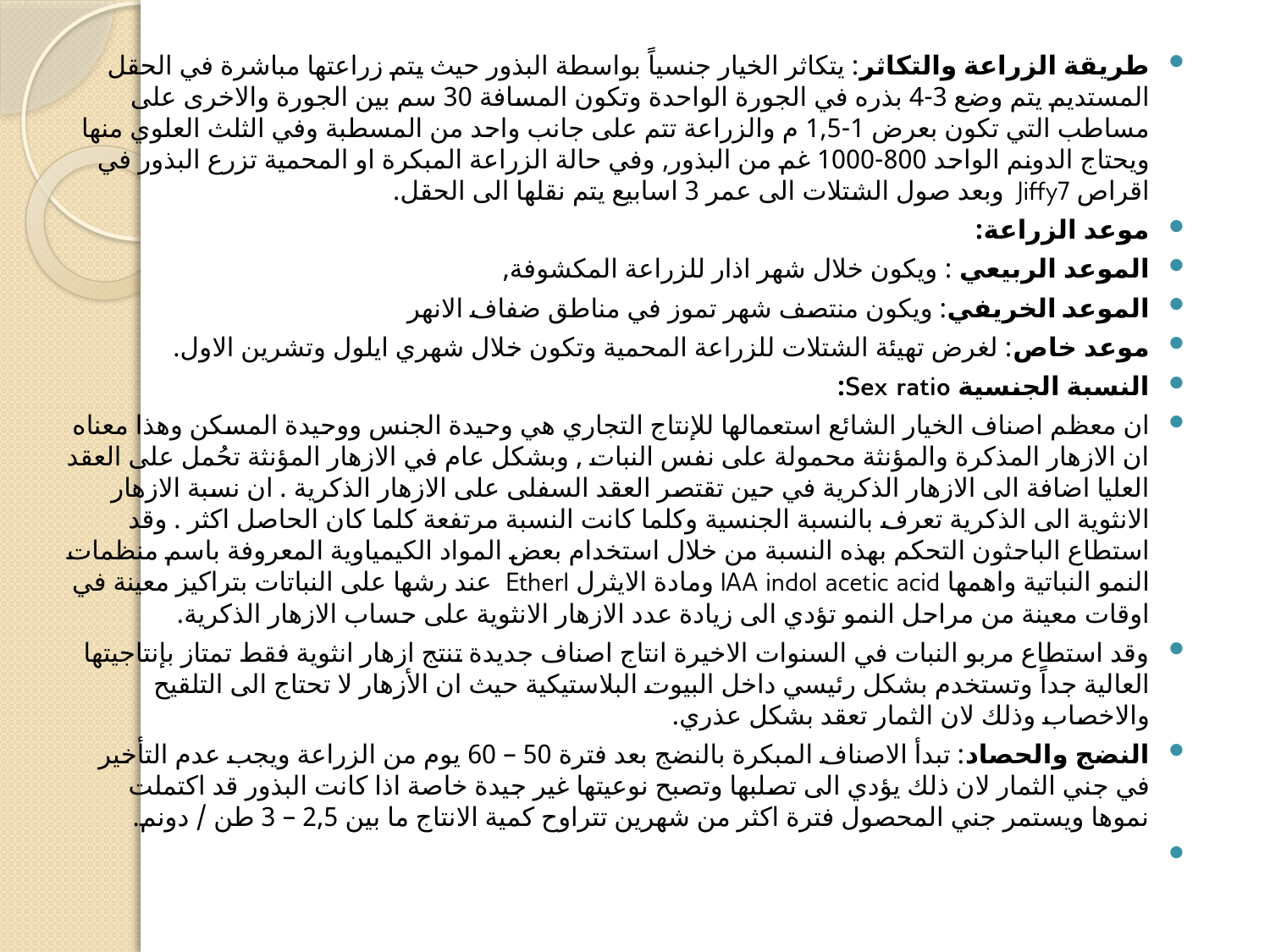

#
طريقة الزراعة والتكاثر: يتكاثر الخيار جنسياً بواسطة البذور حيث يتم زراعتها مباشرة في الحقل المستديم يتم وضع 3-4 بذره في الجورة الواحدة وتكون المسافة 30 سم بين الجورة والاخرى على مساطب التي تكون بعرض 1-1,5 م والزراعة تتم على جانب واحد من المسطبة وفي الثلث العلوي منها ويحتاج الدونم الواحد 800-1000 غم من البذور, وفي حالة الزراعة المبكرة او المحمية تزرع البذور في اقراص Jiffy7  وبعد صول الشتلات الى عمر 3 اسابيع يتم نقلها الى الحقل.
موعد الزراعة:
الموعد الربيعي : ويكون خلال شهر اذار للزراعة المكشوفة,
الموعد الخريفي: ويكون منتصف شهر تموز في مناطق ضفاف الانهر
موعد خاص: لغرض تهيئة الشتلات للزراعة المحمية وتكون خلال شهري ايلول وتشرين الاول.
النسبة الجنسية Sex ratio:
ان معظم اصناف الخيار الشائع استعمالها للإنتاج التجاري هي وحيدة الجنس ووحيدة المسكن وهذا معناه ان الازهار المذكرة والمؤنثة محمولة على نفس النبات , وبشكل عام في الازهار المؤنثة تحُمل على العقد العليا اضافة الى الازهار الذكرية في حين تقتصر العقد السفلى على الازهار الذكرية . ان نسبة الازهار الانثوية الى الذكرية تعرف بالنسبة الجنسية وكلما كانت النسبة مرتفعة كلما كان الحاصل اكثر . وقد استطاع الباحثون التحكم بهذه النسبة من خلال استخدام بعض المواد الكيمياوية المعروفة باسم منظمات النمو النباتية واهمها IAA indol acetic acid ومادة الايثرل Etherl  عند رشها على النباتات بتراكيز معينة في اوقات معينة من مراحل النمو تؤدي الى زيادة عدد الازهار الانثوية على حساب الازهار الذكرية.
وقد استطاع مربو النبات في السنوات الاخيرة انتاج اصناف جديدة تنتج ازهار انثوية فقط تمتاز بإنتاجيتها العالية جداً وتستخدم بشكل رئيسي داخل البيوت البلاستيكية حيث ان الأزهار لا تحتاج الى التلقيح والاخصاب وذلك لان الثمار تعقد بشكل عذري.
النضج والحصاد: تبدأ الاصناف المبكرة بالنضج بعد فترة 50 – 60 يوم من الزراعة ويجب عدم التأخير في جني الثمار لان ذلك يؤدي الى تصلبها وتصبح نوعيتها غير جيدة خاصة اذا كانت البذور قد اكتملت نموها ويستمر جني المحصول فترة اكثر من شهرين تتراوح كمية الانتاج ما بين 2,5 – 3 طن / دونم.